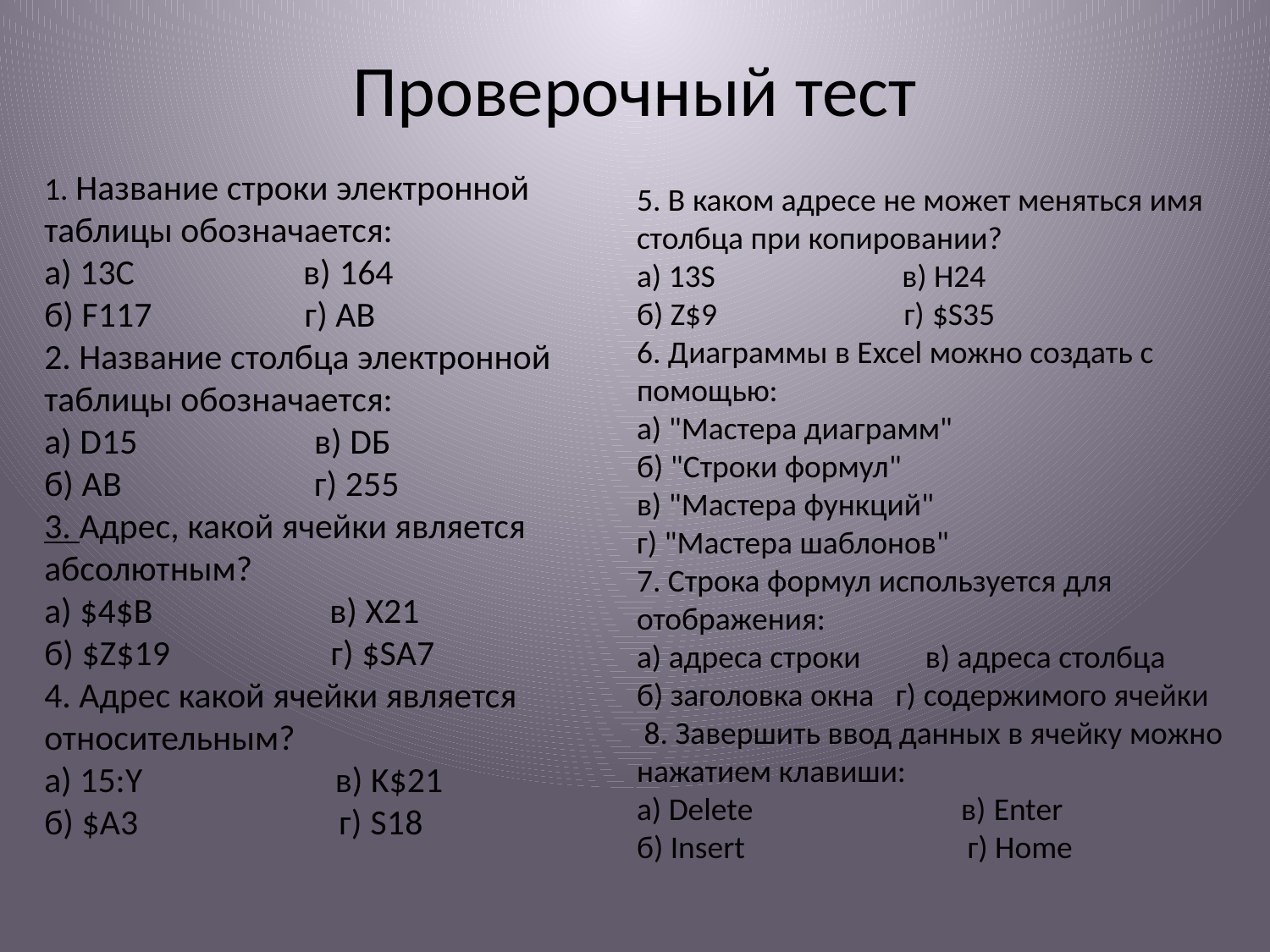

# Проверочный тест
1. Название строки электронной таблицы обозначается:
а) 13С                     в) 164
б) F117                   г) АВ
2. Название столбца электронной таблицы обозначается:
а) D15                      в) DБ
б) AВ                        г) 255
3. Адрес, какой ячейки является абсолютным?
а) $4$B                      в) X21
б) $Z$19                    г) $SА7
4. Адрес какой ячейки является относительным?
а) 15:Y                        в) K$21
б) $A3                         г) S18
5. В каком адресе не может меняться имя столбца при копировании?
а) 13S                          в) H24
б) Z$9                          г) $S35
6. Диаграммы в Excel можно создать с помощью:
а) "Мастера диаграмм"
б) "Строки формул"
в) "Мастера функций" 
г) "Мастера шаблонов"
7. Строка формул используется для отображения:
а) адреса строки         в) адреса столбца
б) заголовка окна   г) содержимого ячейки
 8. Завершить ввод данных в ячейку можно нажатием клавиши:
а) Delete                             в) Enter
б) Insert                               г) Home